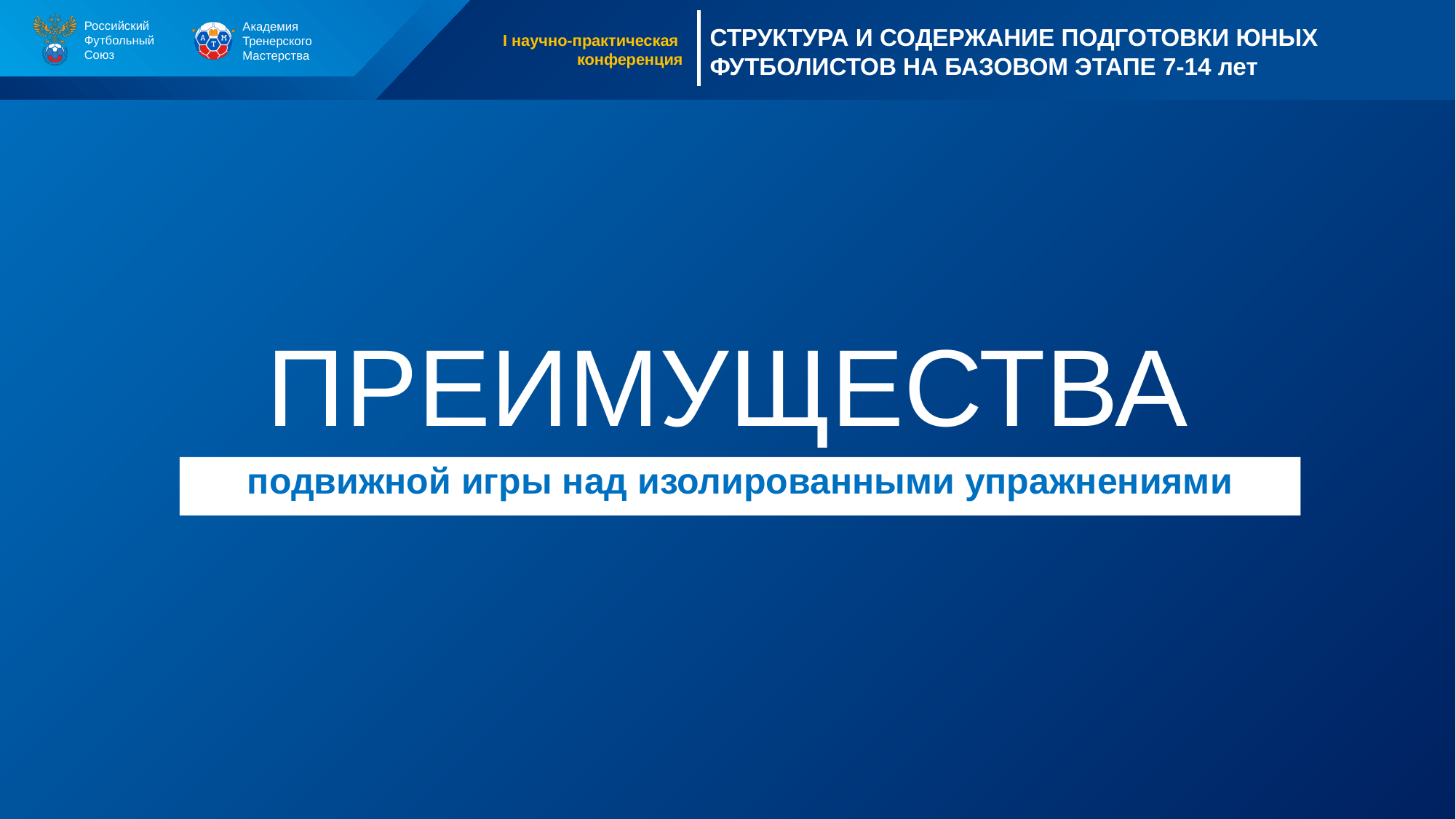

# ПРЕИМУЩЕСТВА
подвижной игры над изолированными упражнениями